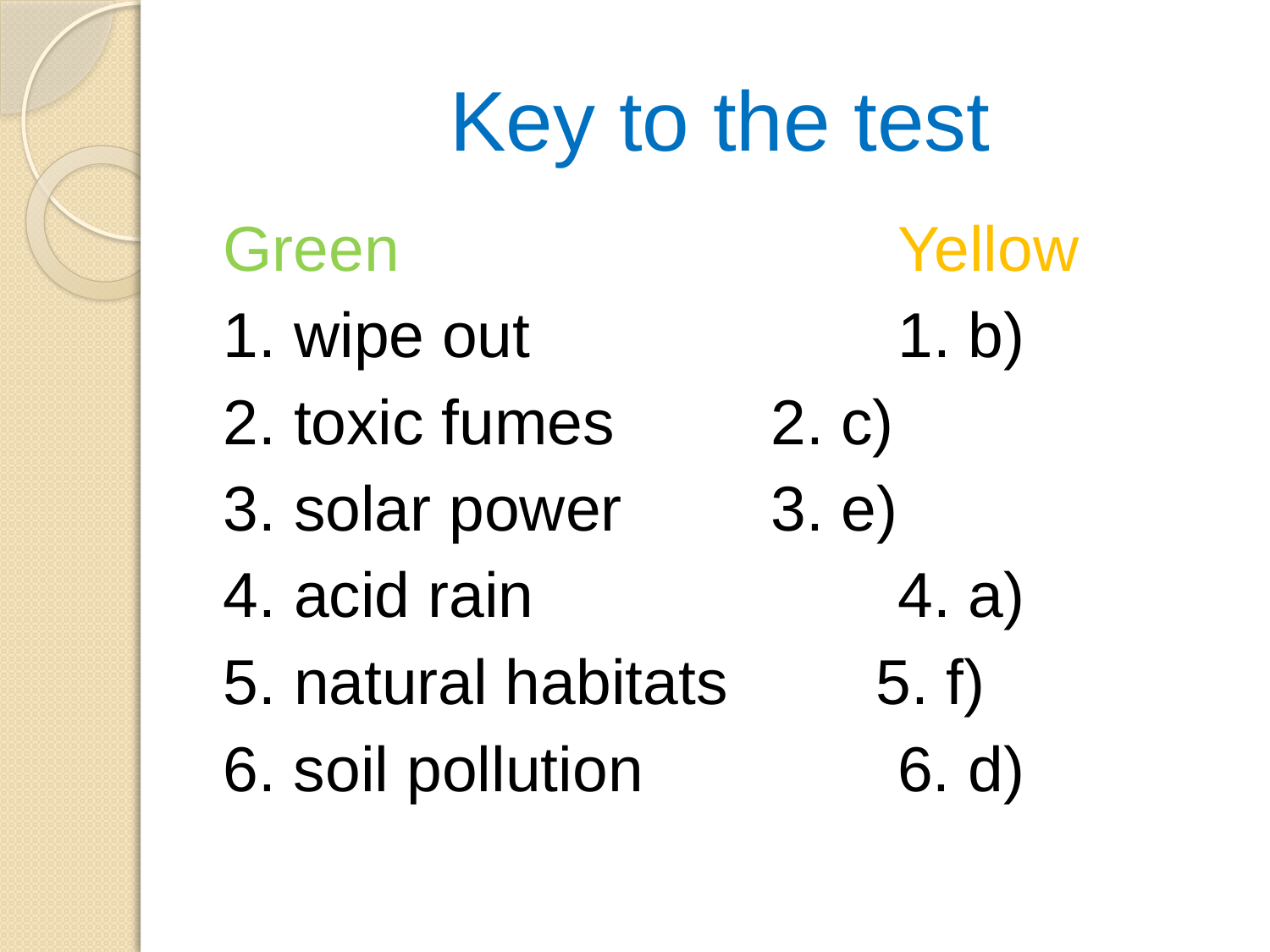

# Key to the test
Green				Yellow
1. wipe out		 	1. b)
2. toxic fumes	 	2. c)
3. solar power	 	3. e)
4. acid rain 		 	4. a)
5. natural habitats 	      5. f)
6. soil pollution	 	6. d)